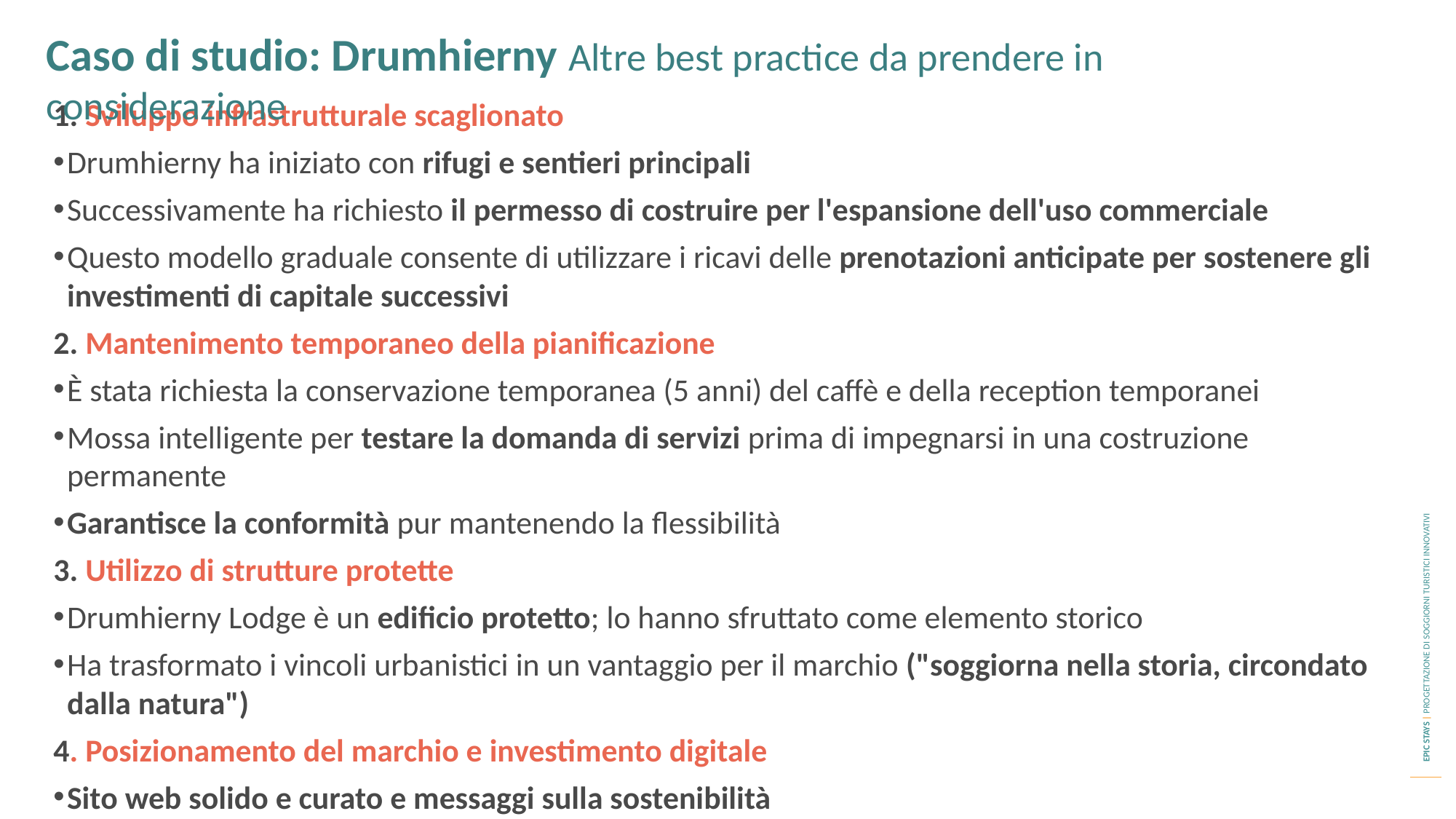

Caso di studio: Drumhierny Altre best practice da prendere in considerazione
1. Sviluppo infrastrutturale scaglionato
Drumhierny ha iniziato con rifugi e sentieri principali
Successivamente ha richiesto il permesso di costruire per l'espansione dell'uso commerciale
Questo modello graduale consente di utilizzare i ricavi delle prenotazioni anticipate per sostenere gli investimenti di capitale successivi
2. Mantenimento temporaneo della pianificazione
È stata richiesta la conservazione temporanea (5 anni) del caffè e della reception temporanei
Mossa intelligente per testare la domanda di servizi prima di impegnarsi in una costruzione permanente
Garantisce la conformità pur mantenendo la flessibilità
3. Utilizzo di strutture protette
Drumhierny Lodge è un edificio protetto; lo hanno sfruttato come elemento storico
Ha trasformato i vincoli urbanistici in un vantaggio per il marchio ("soggiorna nella storia, circondato dalla natura")
4. Posizionamento del marchio e investimento digitale
Sito web solido e curato e messaggi sulla sostenibilità
Enfasi sulle esperienze naturalistiche di alto livello piuttosto che sul campeggio o sul glamping economico
Aumenta le aspettative degli ospiti, i prezzi premium e la copertura mediatica